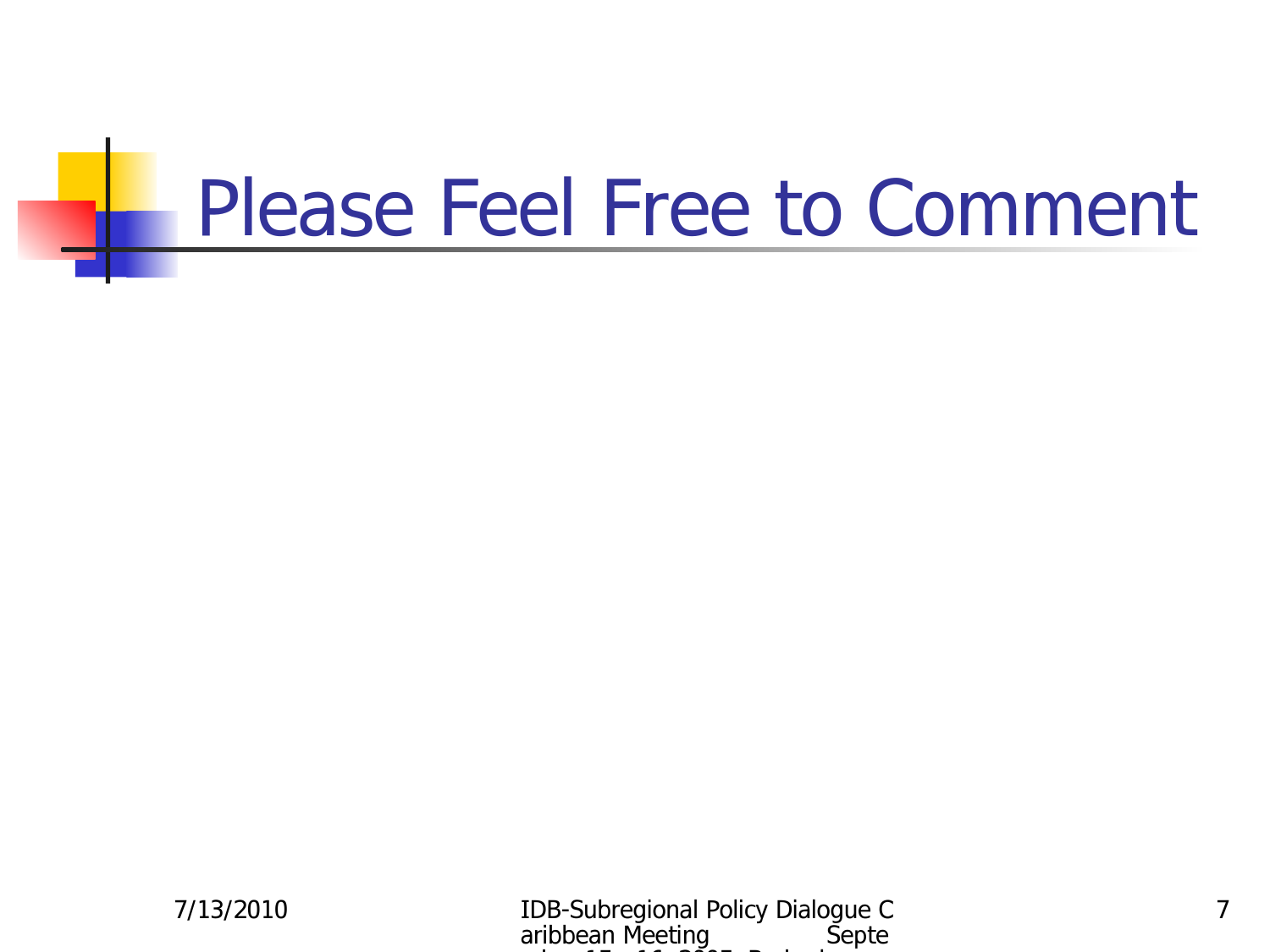

#
Please Feel Free to Comment

7/13/2010
IDB-Subregional Policy Dialogue Caribbean Meeting               September 15 - 16, 2005, Barbados
7